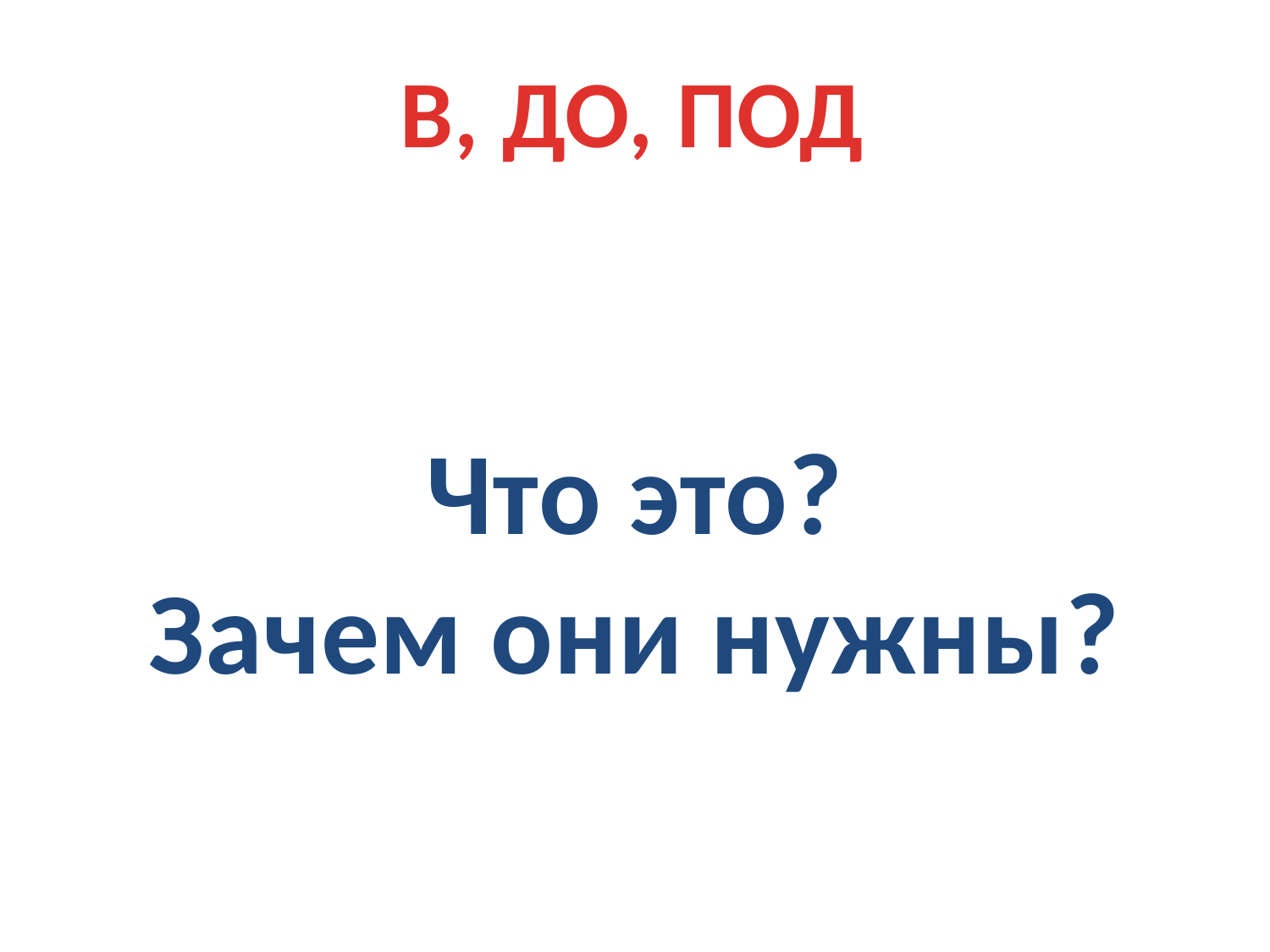

В, ДО, ПОД
Что это?
Зачем они нужны?